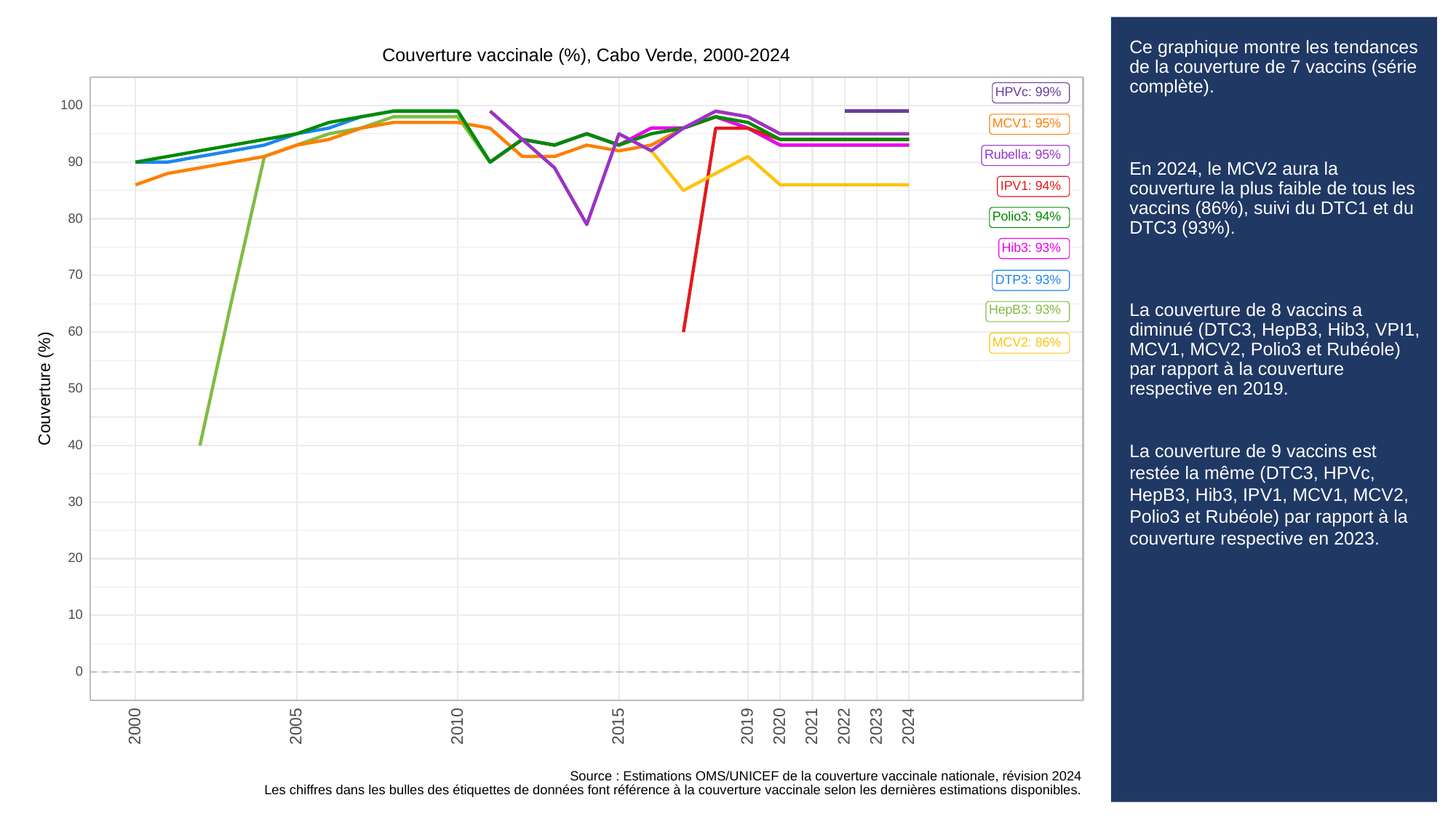

# Ce graphique montre les tendances de la couverture de 7 vaccins (série complète).

En 2024, le MCV2 aura la couverture la plus faible de tous les vaccins (86%), suivi du DTC1 et du DTC3 (93%).

La couverture de 8 vaccins a diminué (DTC3, HepB3, Hib3, VPI1, MCV1, MCV2, Polio3 et Rubéole) par rapport à la couverture respective en 2019.

La couverture de 9 vaccins est restée la même (DTC3, HPVc, HepB3, Hib3, IPV1, MCV1, MCV2, Polio3 et Rubéole) par rapport à la couverture respective en 2023.

Couverture vaccinale (%), Cabo Verde, 2000-2024

HPVc: 99%

100

MCV1: 95%

Rubella: 95%
90

IPV1: 94%

Polio3: 94%
80

Hib3: 93%

70
DTP3: 93%

HepB3: 93%
60

MCV2: 86%

Couverture (%)
50

40

30

20

10

0

2023
2000
2005
2010
2015
2019
2020
2021
2022
2024
Source : Estimations OMS/UNICEF de la couverture vaccinale nationale, révision 2024
Les chiffres dans les bulles des étiquettes de données font référence à la couverture vaccinale selon les dernières estimations disponibles.